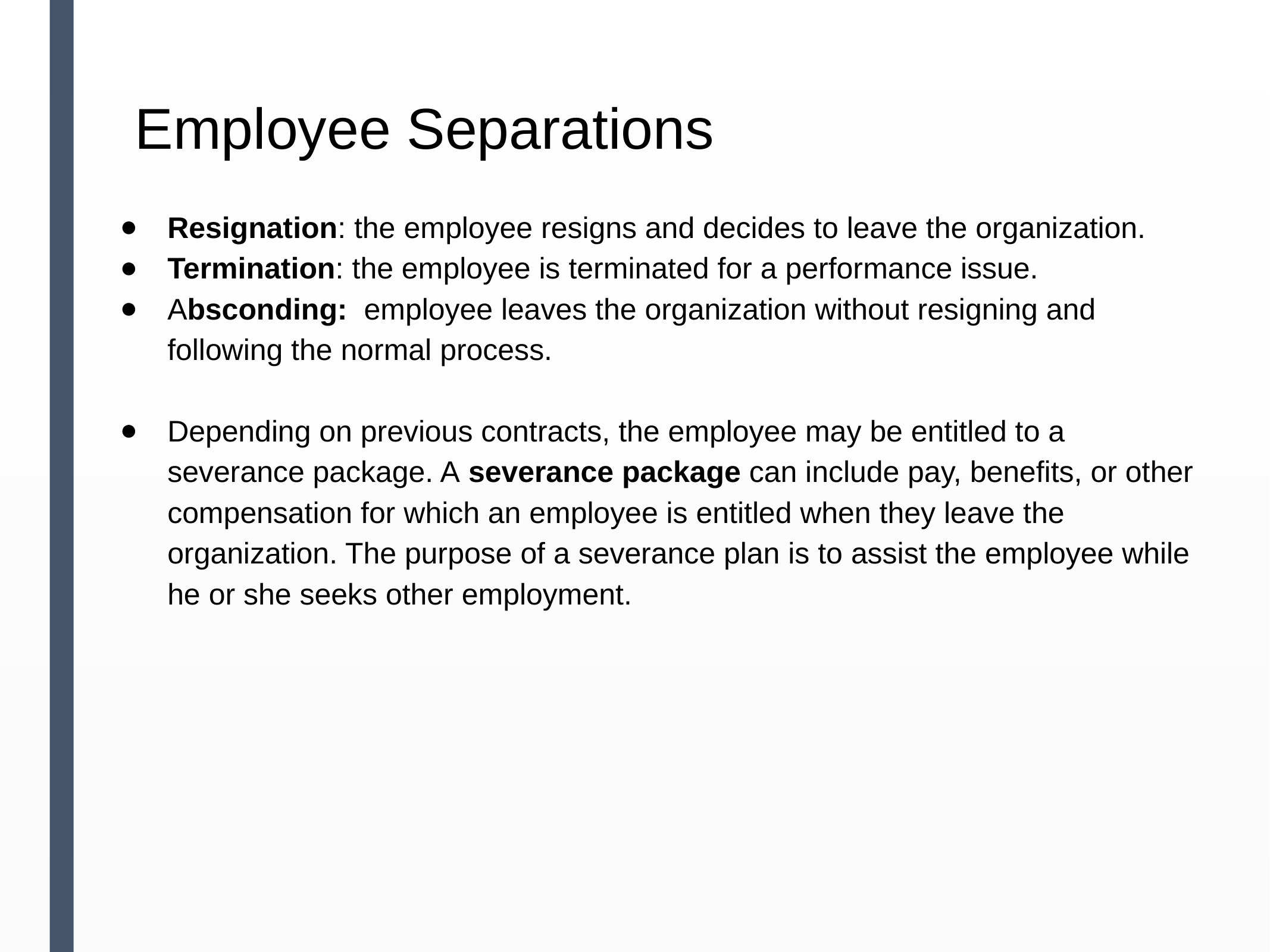

# Employee Separations

Resignation: the employee resigns and decides to leave the organization.
Termination: the employee is terminated for a performance issue.
Absconding:  employee leaves the organization without resigning and following the normal process.

Depending on previous contracts, the employee may be entitled to a severance package. A severance package can include pay, benefits, or other compensation for which an employee is entitled when they leave the organization. The purpose of a severance plan is to assist the employee while he or she seeks other employment.